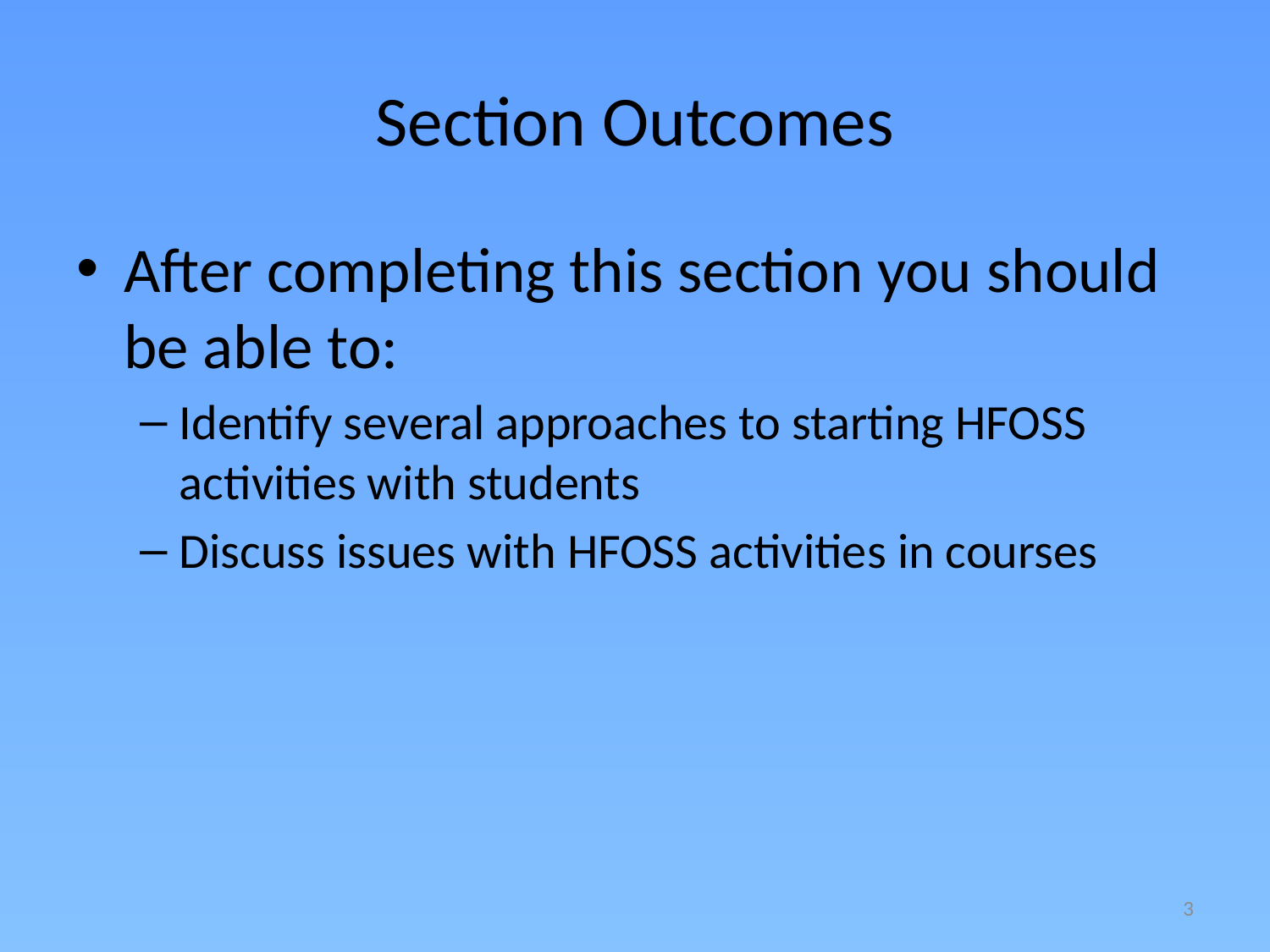

# Section Outcomes
After completing this section you should be able to:
Identify several approaches to starting HFOSS activities with students
Discuss issues with HFOSS activities in courses
3